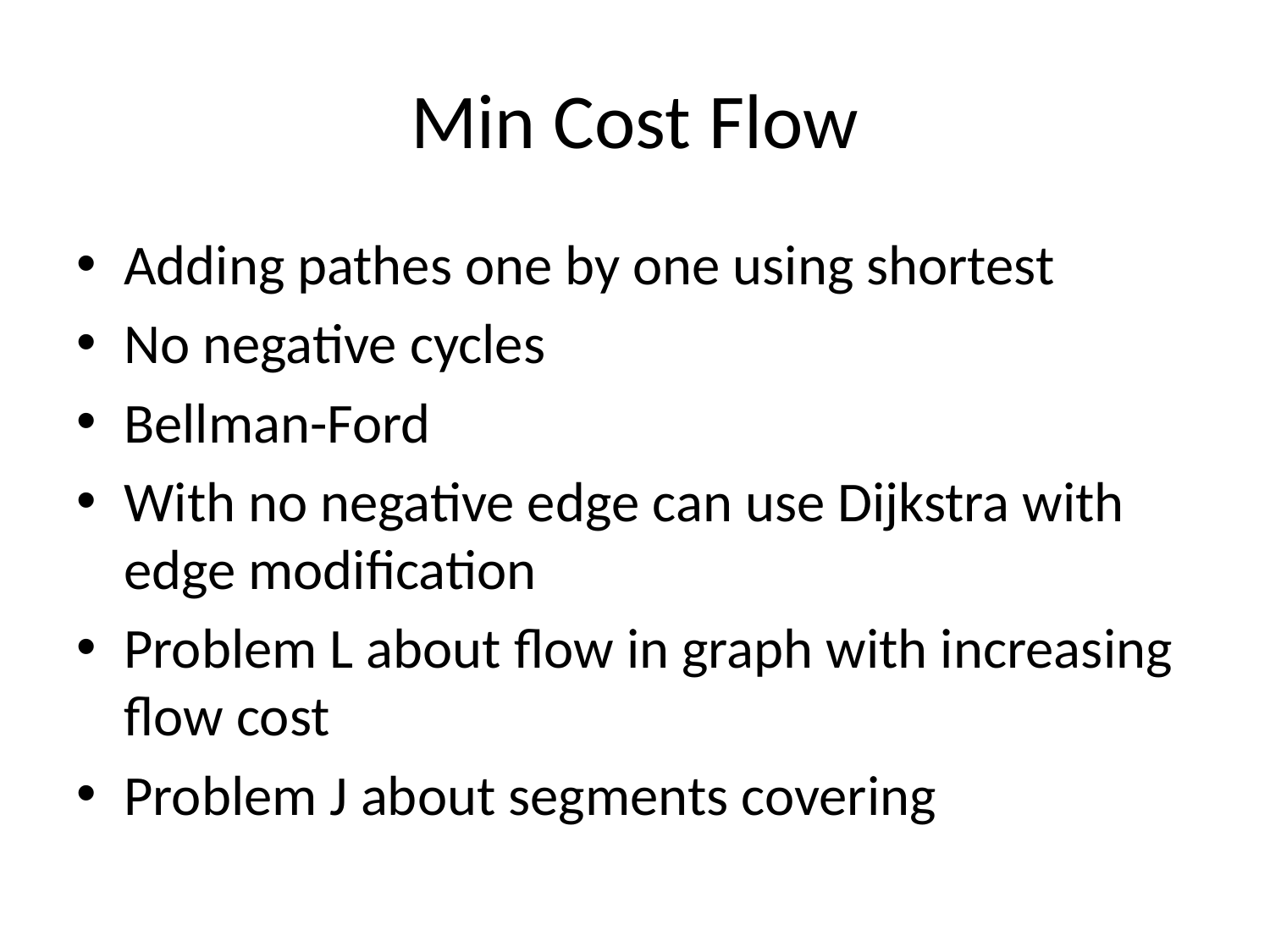

# Min Cost Flow
Adding pathes one by one using shortest
No negative cycles
Bellman-Ford
With no negative edge can use Dijkstra with edge modification
Problem L about flow in graph with increasing flow cost
Problem J about segments covering